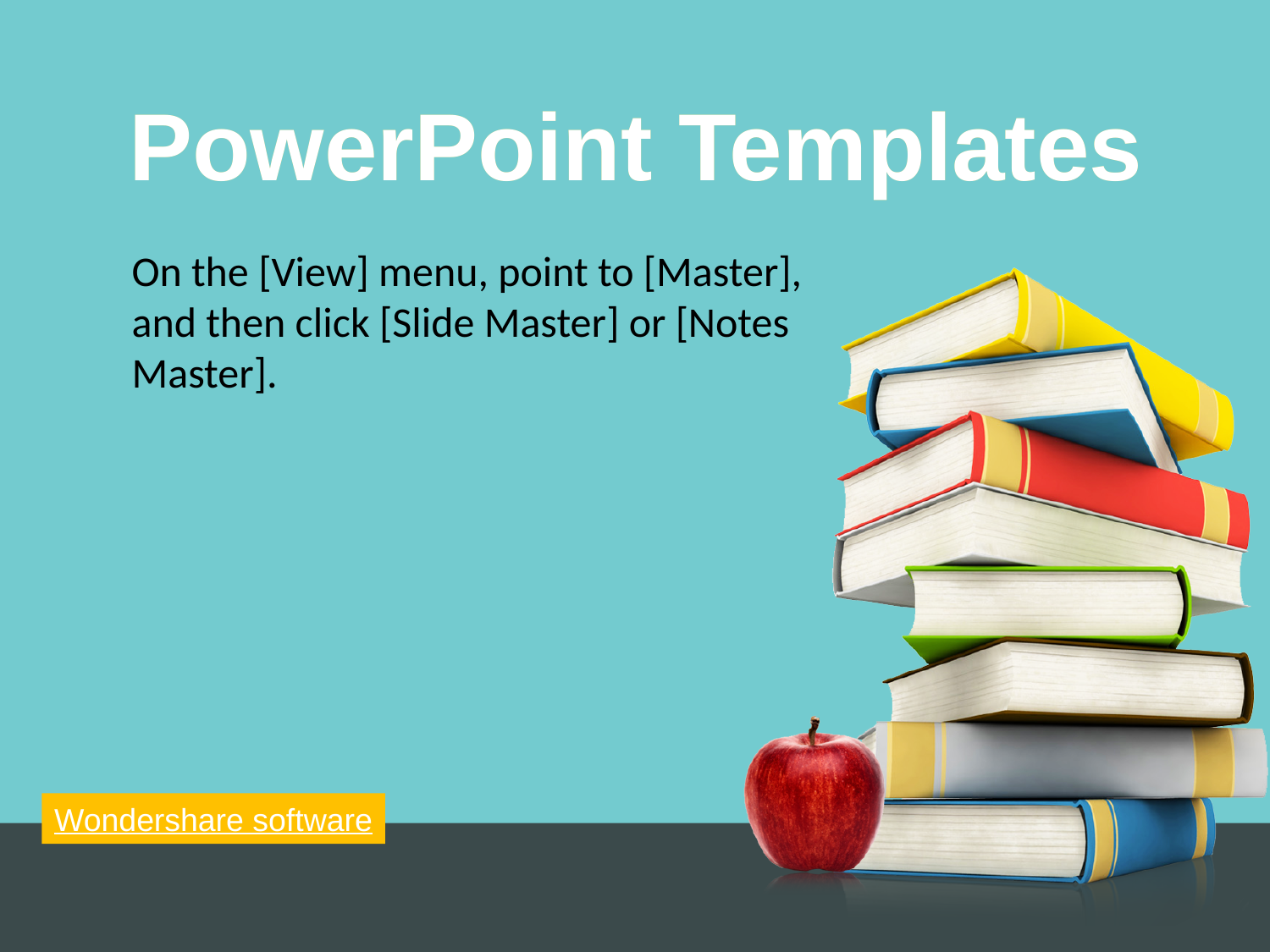

PowerPoint Templates
PowerPoint Templates
On the [View] menu, point to [Master], and then click [Slide Master] or [Notes Master].
Wondershare software